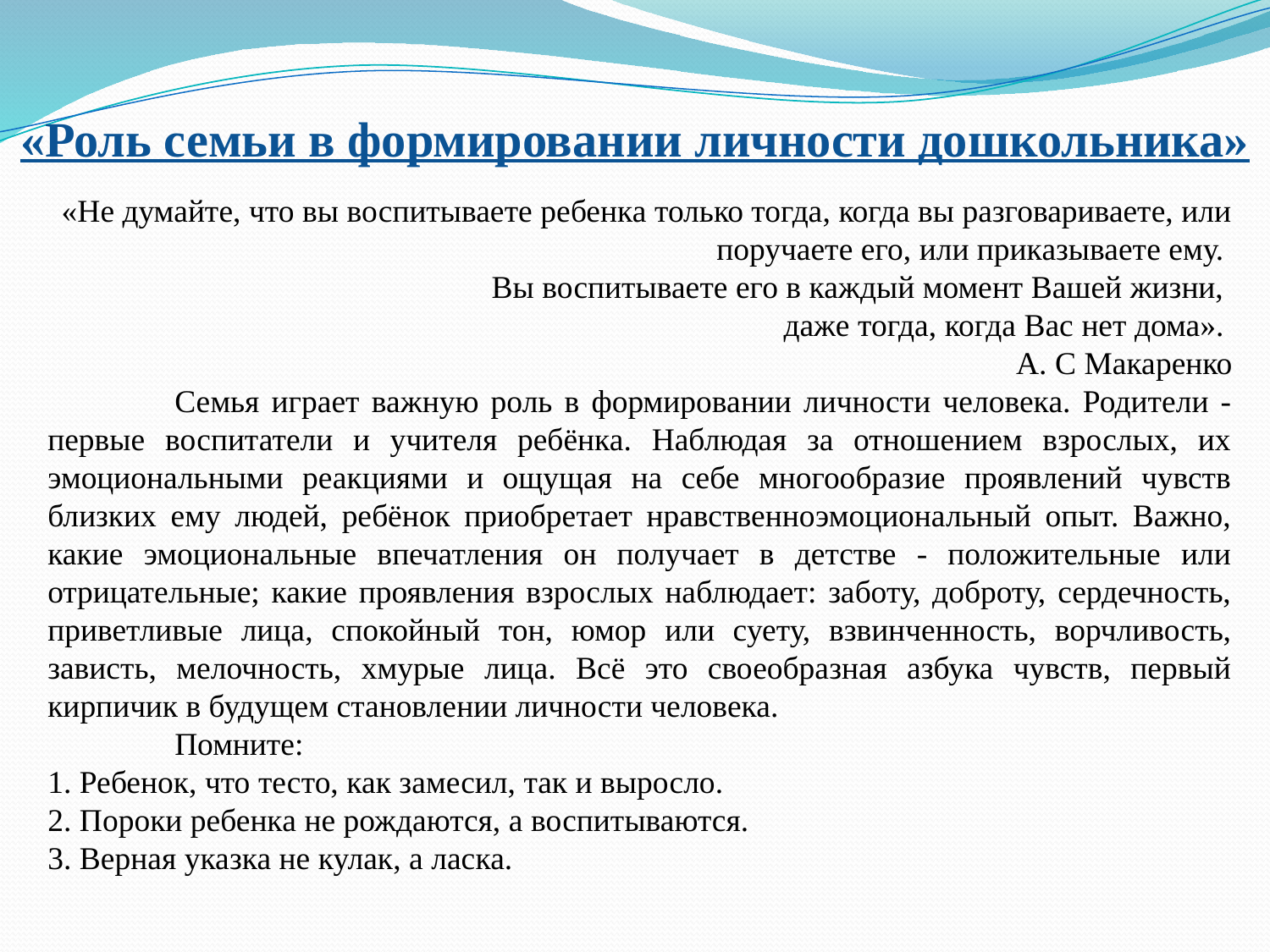

«Роль семьи в формировании личности дошкольника»
«Не думайте, что вы воспитываете ребенка только тогда, когда вы разговариваете, или поручаете его, или приказываете ему.
Вы воспитываете его в каждый момент Вашей жизни,
даже тогда, когда Вас нет дома».
А. С Макаренко
	Семья играет важную роль в формировании личности человека. Родители - первые воспитатели и учителя ребёнка. Наблюдая за отношением взрослых, их эмоциональными реакциями и ощущая на себе многообразие проявлений чувств близких ему людей, ребёнок приобретает нравственноэмоциональный опыт. Важно, какие эмоциональные впечатления он получает в детстве - положительные или отрицательные; какие проявления взрослых наблюдает: заботу, доброту, сердечность, приветливые лица, спокойный тон, юмор или суету, взвинченность, ворчливость, зависть, мелочность, хмурые лица. Всё это своеобразная азбука чувств, первый кирпичик в будущем становлении личности человека.
	Помните:
1. Ребенок, что тесто, как замесил, так и выросло.
2. Пороки ребенка не рождаются, а воспитываются.
3. Верная указка не кулак, а ласка.